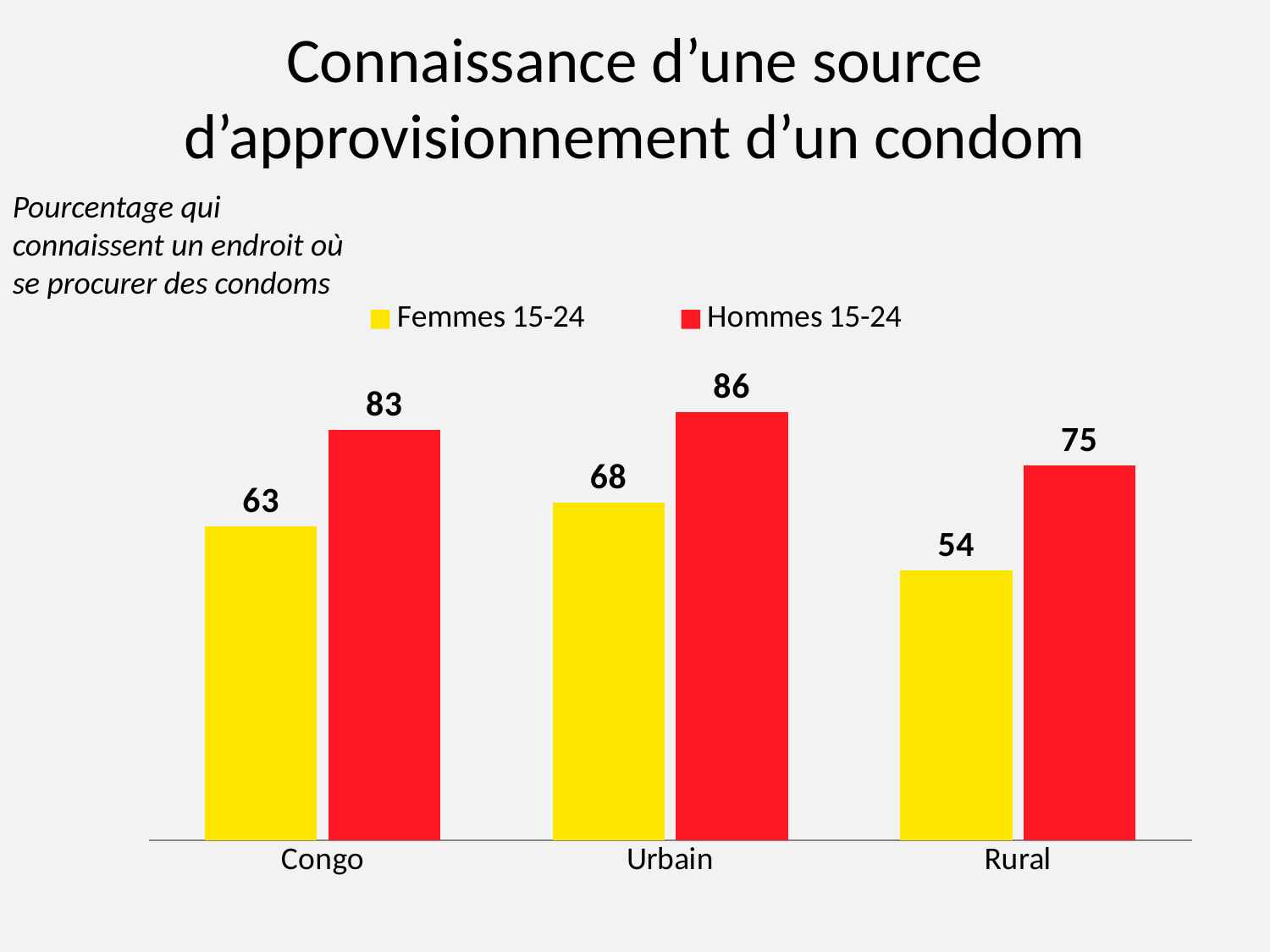

Connaissance d’une source d’approvisionnement d’un condom
Pourcentage qui connaissent un endroit où se procurer des condoms

### Chart

| Category | Femmes 15-24 | Hommes 15-24 |
|---|---|---|
| Congo | 63.2 | 82.6 |
| Urbain | 67.9 | 86.1 |
| Rural | 54.3 | 75.4 |